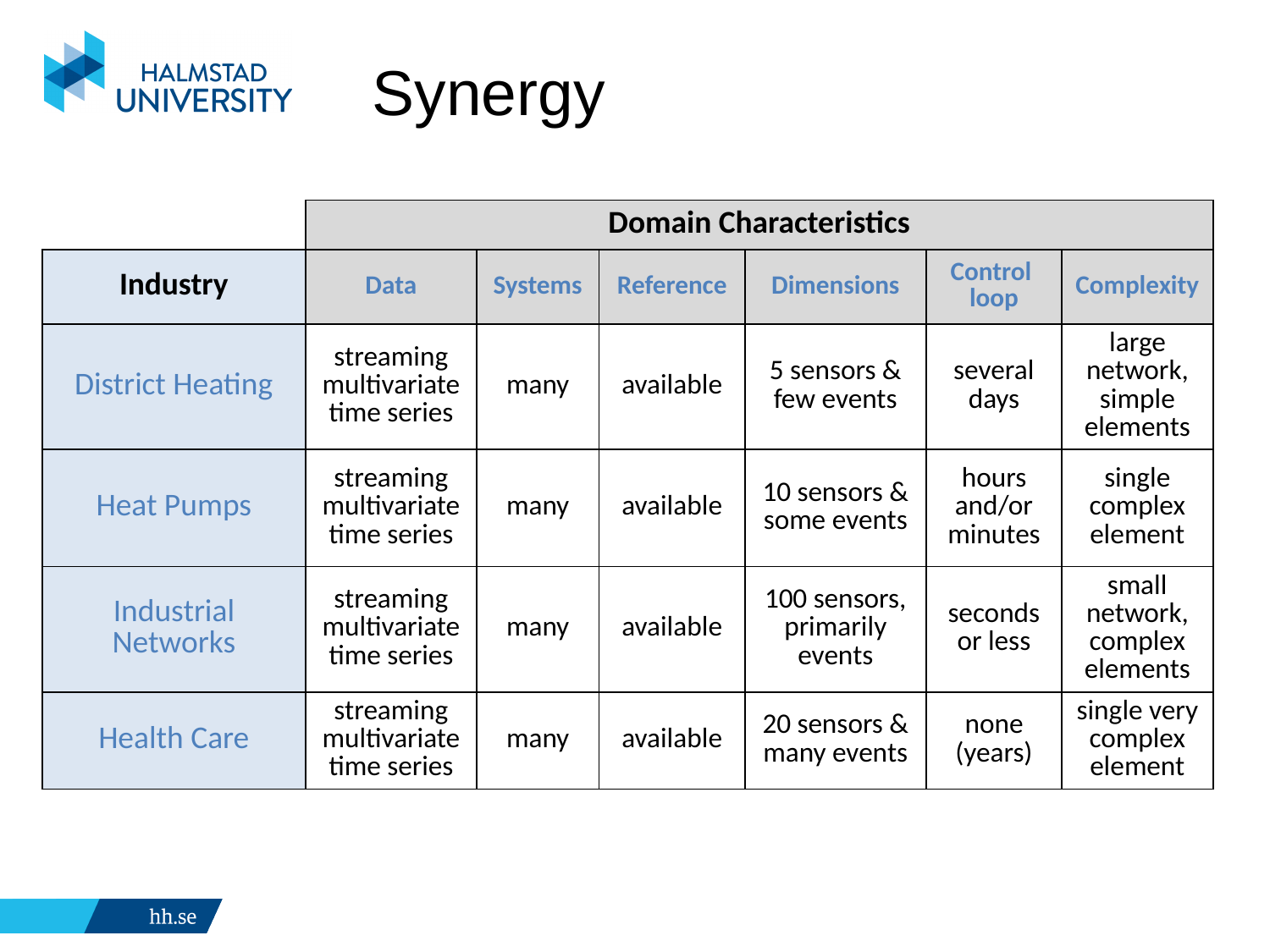

# Synergy
|  | Domain Characteristics |  |  |  |  |  |
| --- | --- | --- | --- | --- | --- | --- |
| Industry | Data | Systems | Reference | Dimensions | Control loop | Complexity |
| District Heating | streaming multivariate time series | many | available | 5 sensors & few events | several days | large network, simple elements |
| Heat Pumps | streaming multivariate time series | many | available | 10 sensors & some events | hours and/or minutes | single complex element |
| Industrial Networks | streaming multivariate time series | many | available | 100 sensors, primarily events | seconds or less | small network, complex elements |
| Health Care | streaming multivariate time series | many | available | 20 sensors & many events | none (years) | single very complex element |